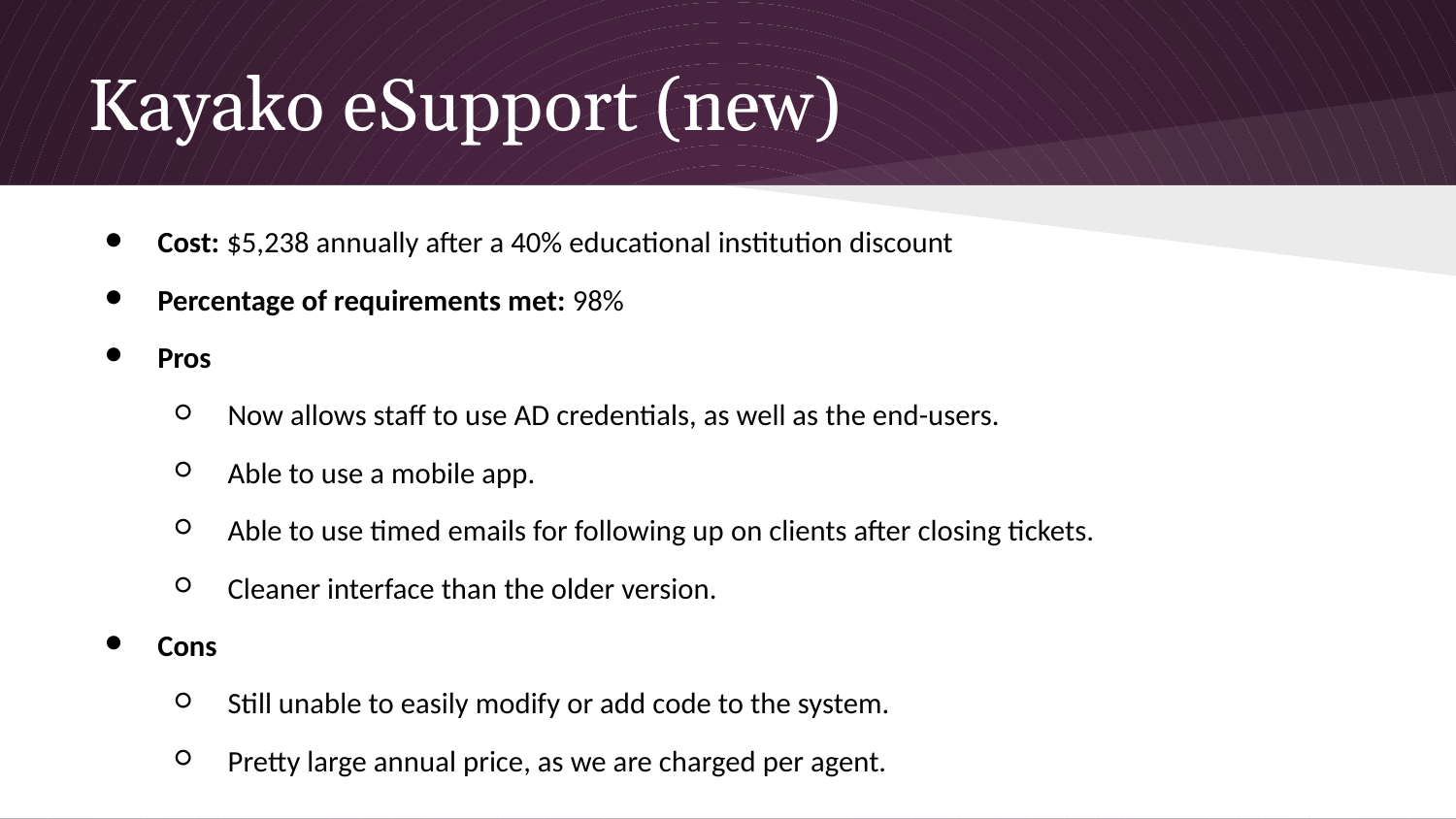

# Kayako eSupport (new)
Cost: $5,238 annually after a 40% educational institution discount
Percentage of requirements met: 98%
Pros
Now allows staff to use AD credentials, as well as the end-users.
Able to use a mobile app.
Able to use timed emails for following up on clients after closing tickets.
Cleaner interface than the older version.
Cons
Still unable to easily modify or add code to the system.
Pretty large annual price, as we are charged per agent.